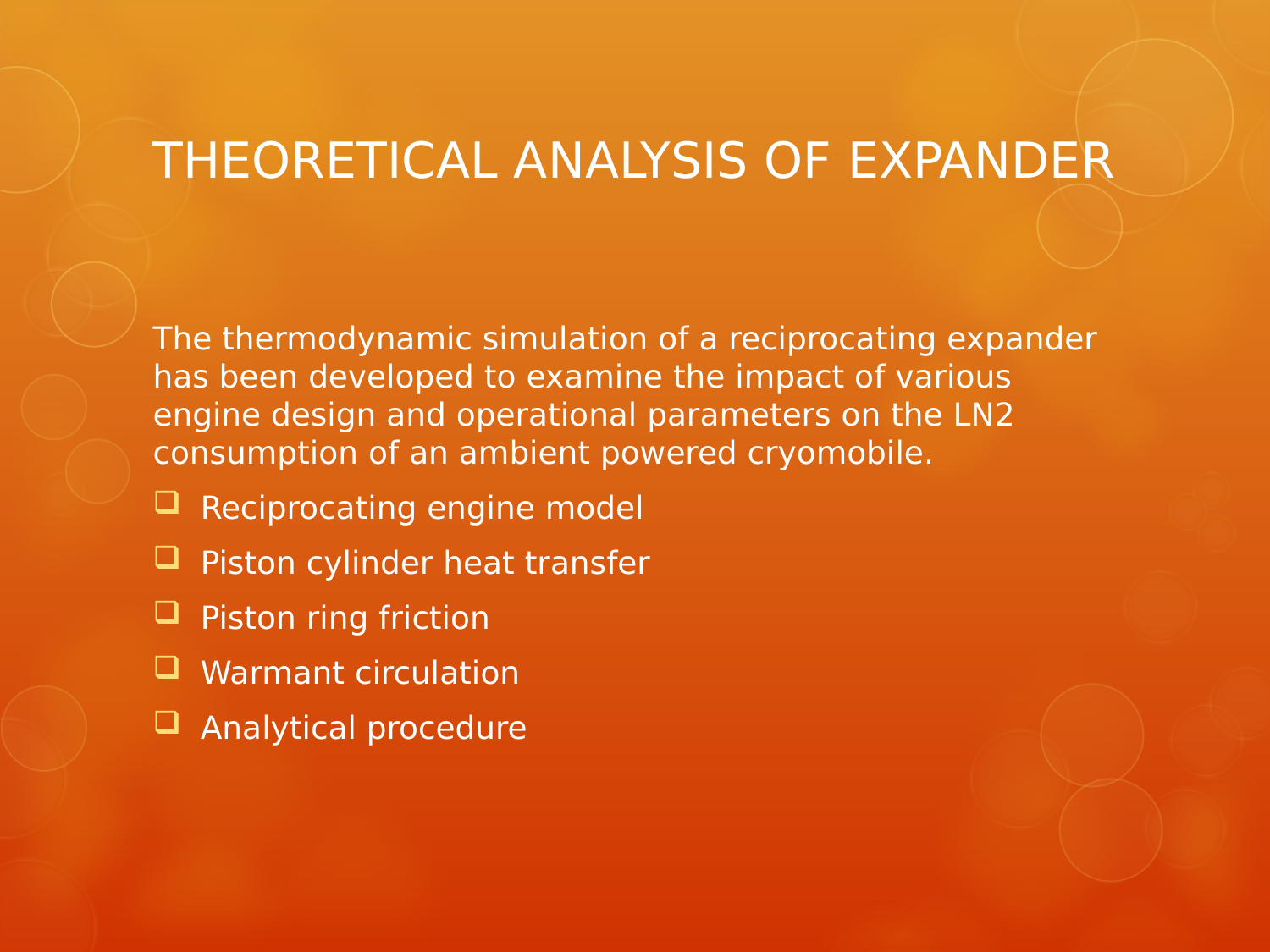

# THEORETICAL ANALYSIS OF EXPANDER
The thermodynamic simulation of a reciprocating expander has been developed to examine the impact of various engine design and operational parameters on the LN2 consumption of an ambient powered cryomobile.
Reciprocating engine model
Piston cylinder heat transfer
Piston ring friction
Warmant circulation
Analytical procedure